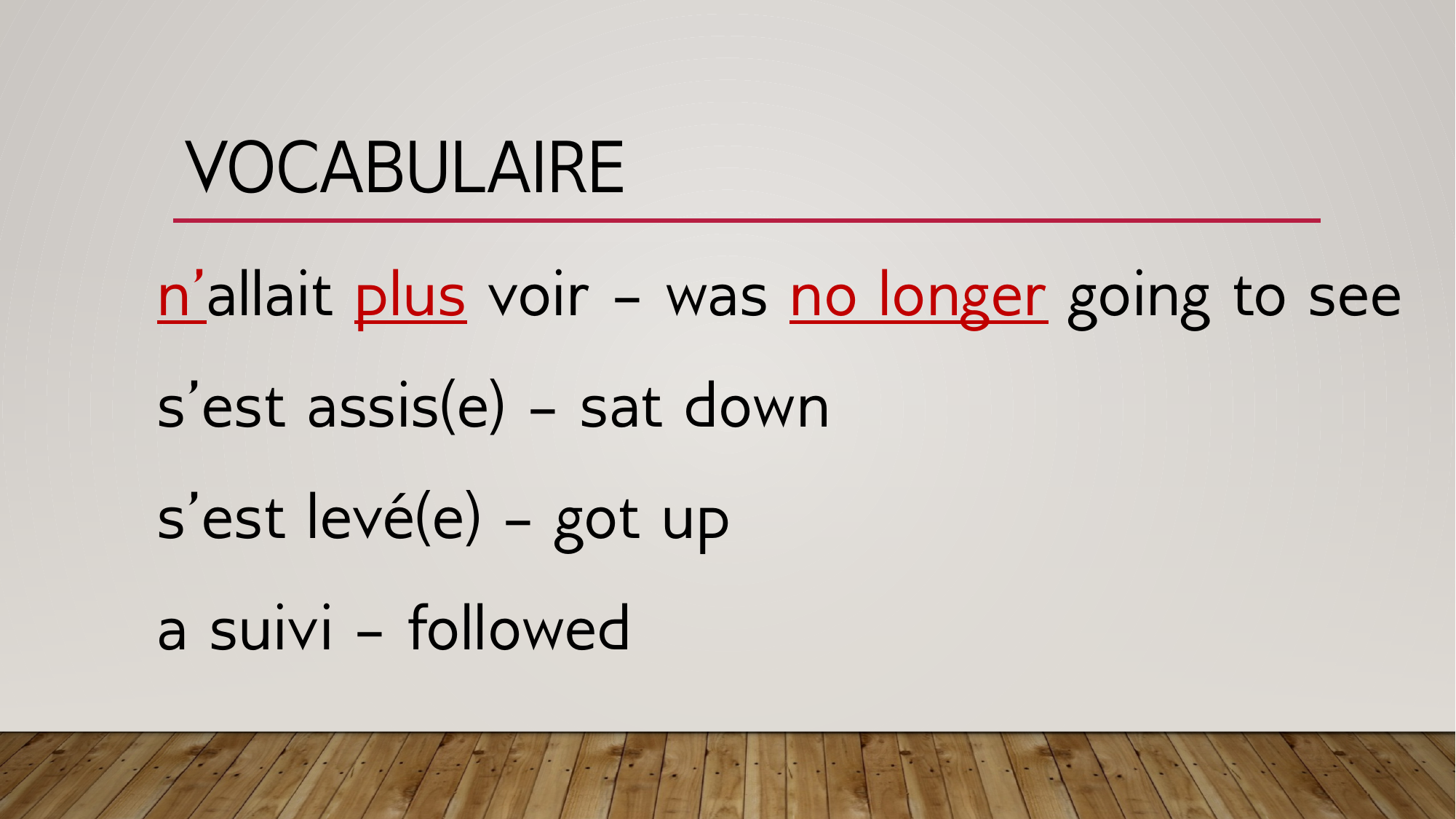

# VOCABULAIRE
n’allait plus voir – was no longer going to see
s’est assis(e) – sat down
s’est levé(e) – got up
a suivi – followed